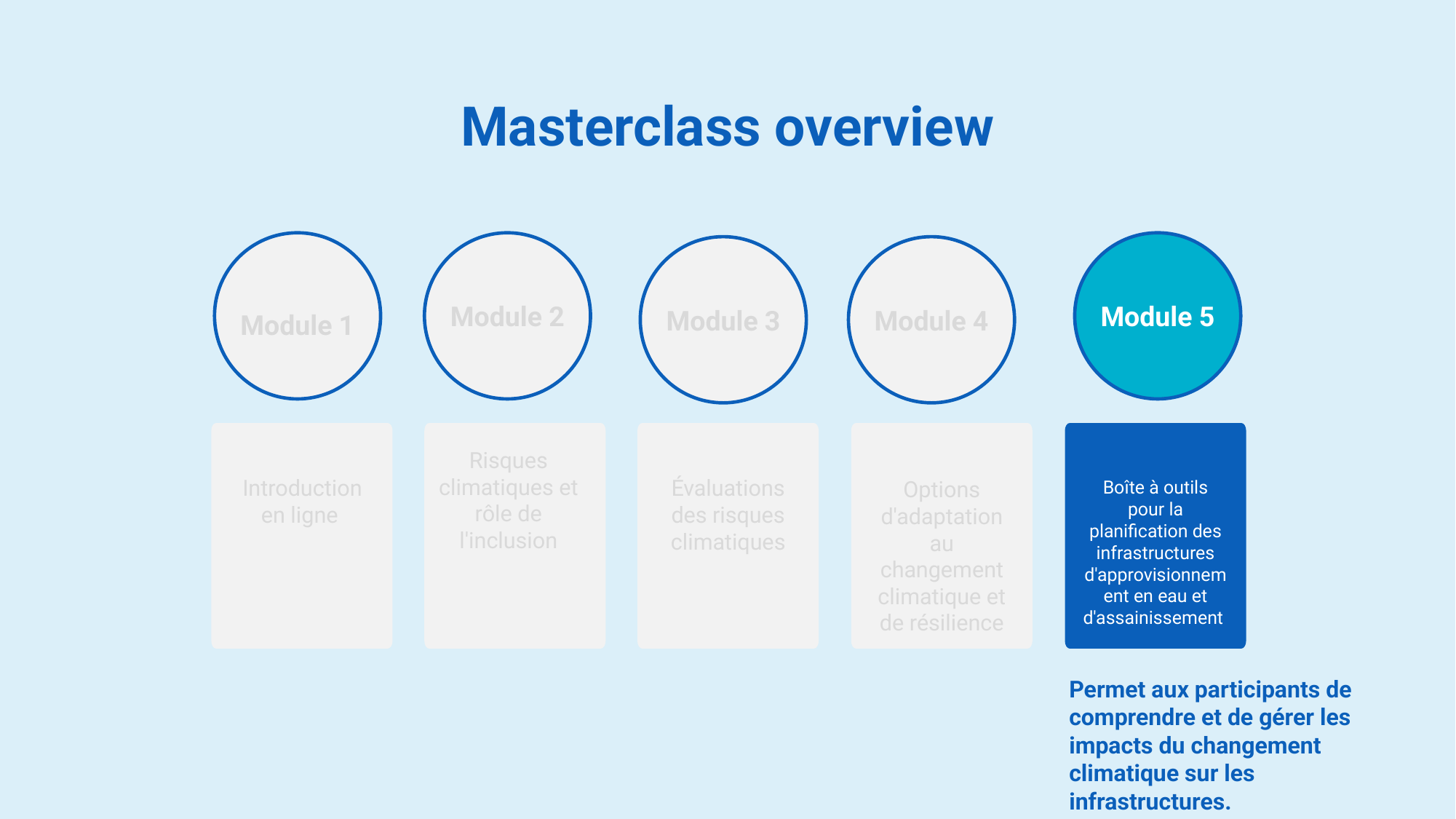

Module 1
Module 2
Module 5
Module 3
Module 4

Risques climatiques et rôle de l'inclusion

 Introduction en ligne

Évaluations des risques climatiques

Options d'adaptation au changement climatique et de résilience

Boîte à outils pour la planification des infrastructures d'approvisionnement en eau et d'assainissement
Permet aux participants de comprendre et de gérer les impacts du changement climatique sur les infrastructures.